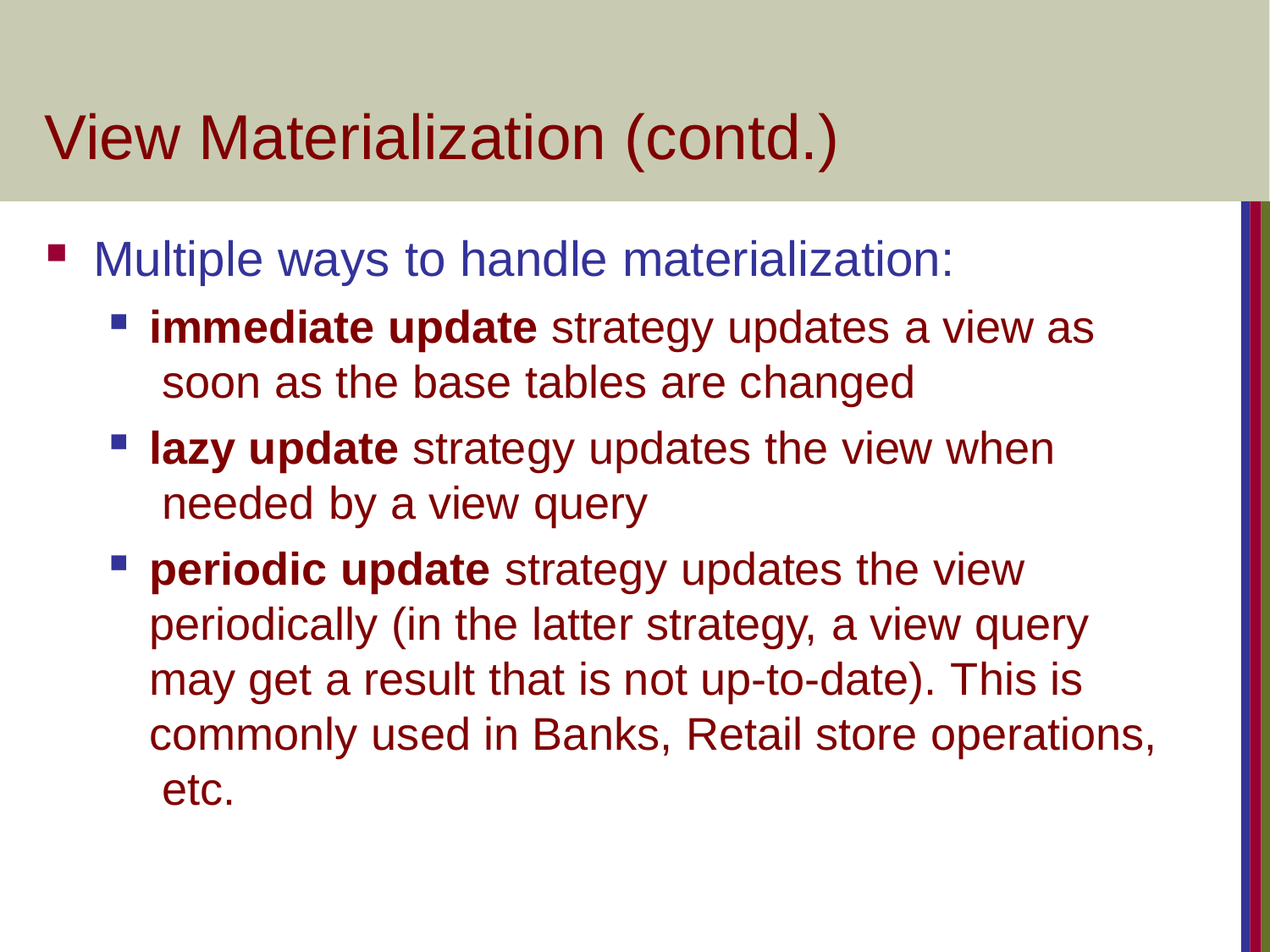

# View Materialization (contd.)
Multiple ways to handle materialization:
immediate update strategy updates a view as  soon as the base tables are changed
lazy update strategy updates the view when  needed by a view query
periodic update strategy updates the view  periodically (in the latter strategy, a view query  may get a result that is not up-to-date). This is  commonly used in Banks, Retail store operations,  etc.